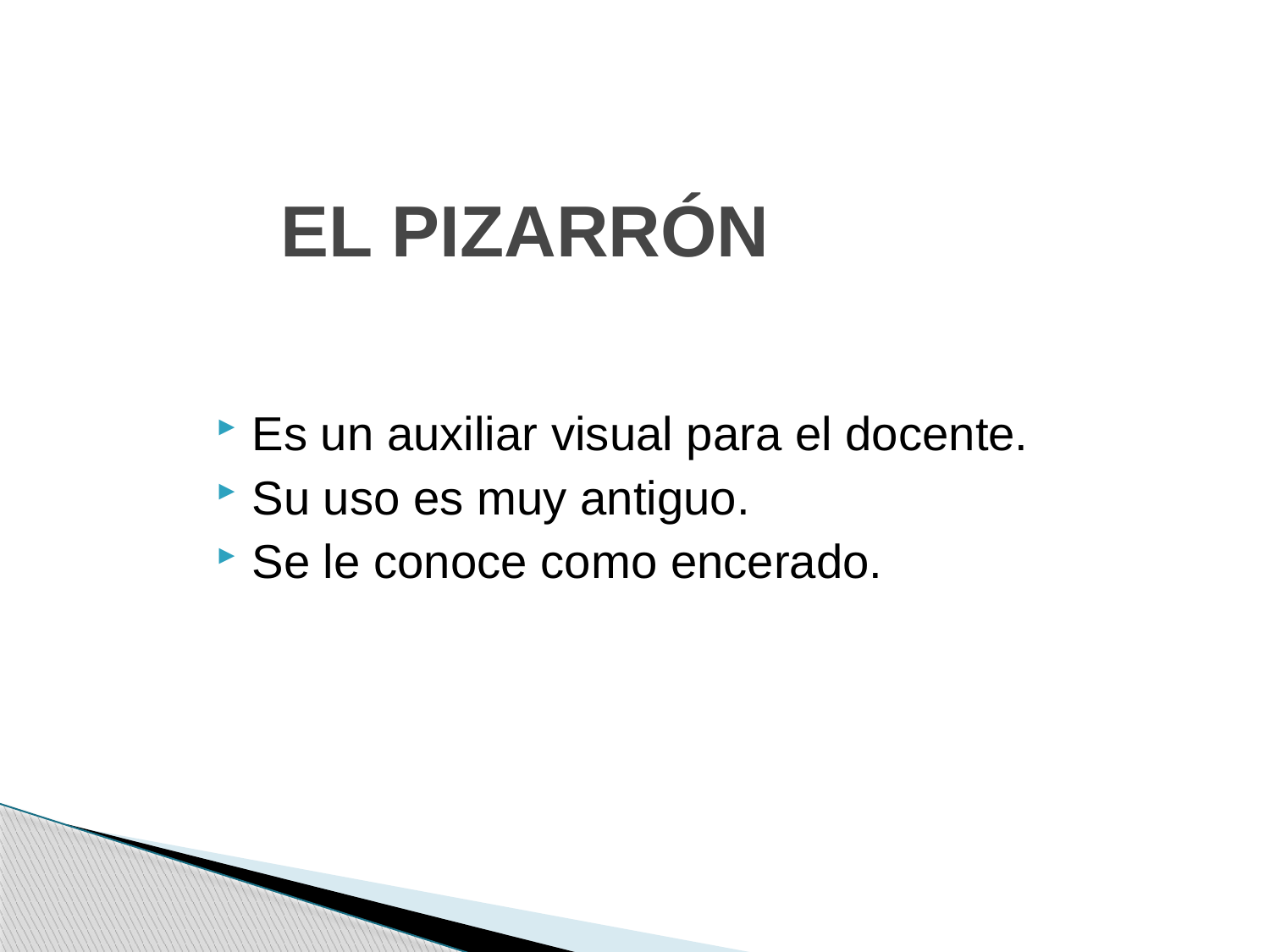

# EL PIZARRÓN
Es un auxiliar visual para el docente.
Su uso es muy antiguo.
Se le conoce como encerado.